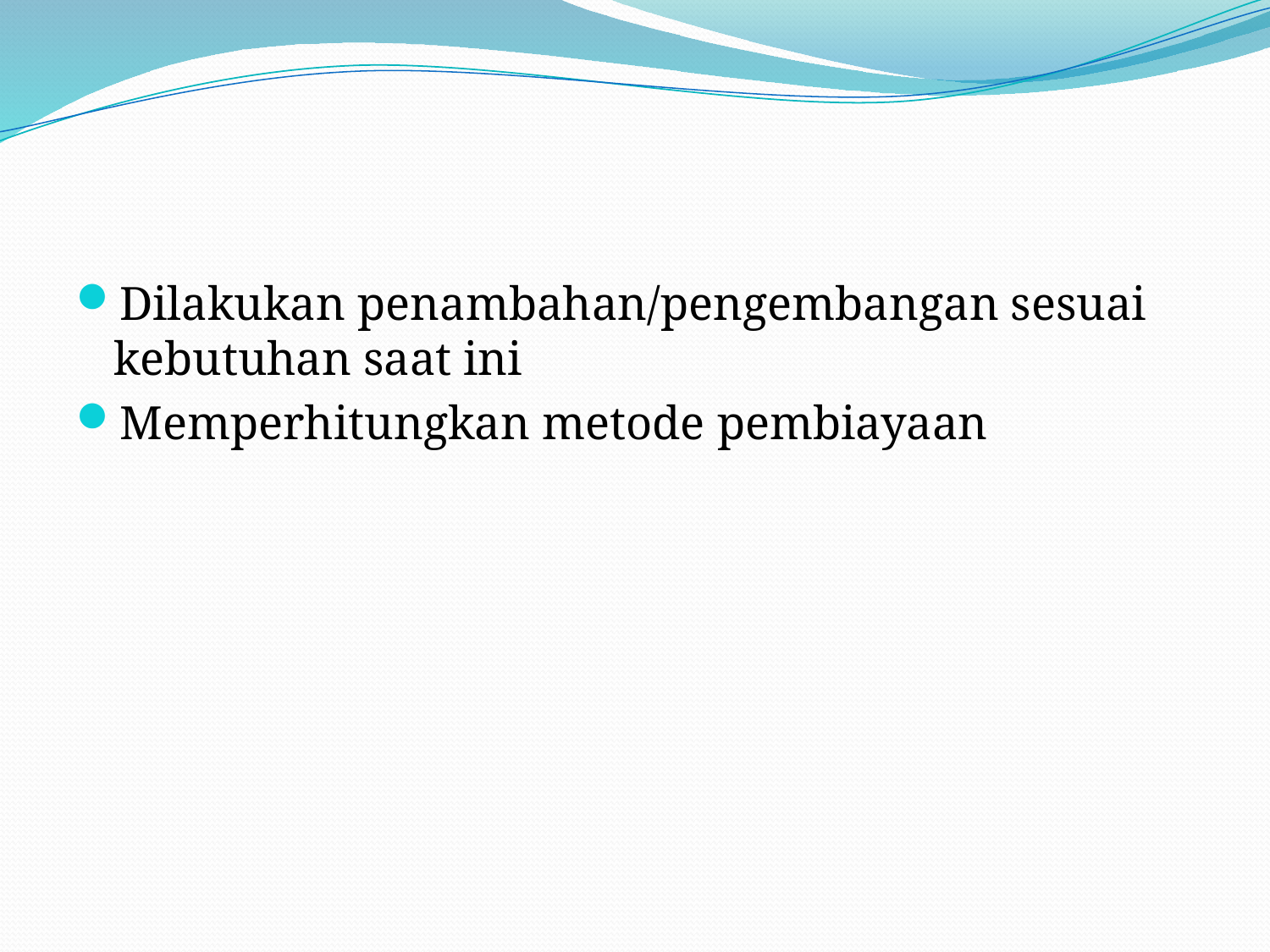

#
Dilakukan penambahan/pengembangan sesuai kebutuhan saat ini
Memperhitungkan metode pembiayaan